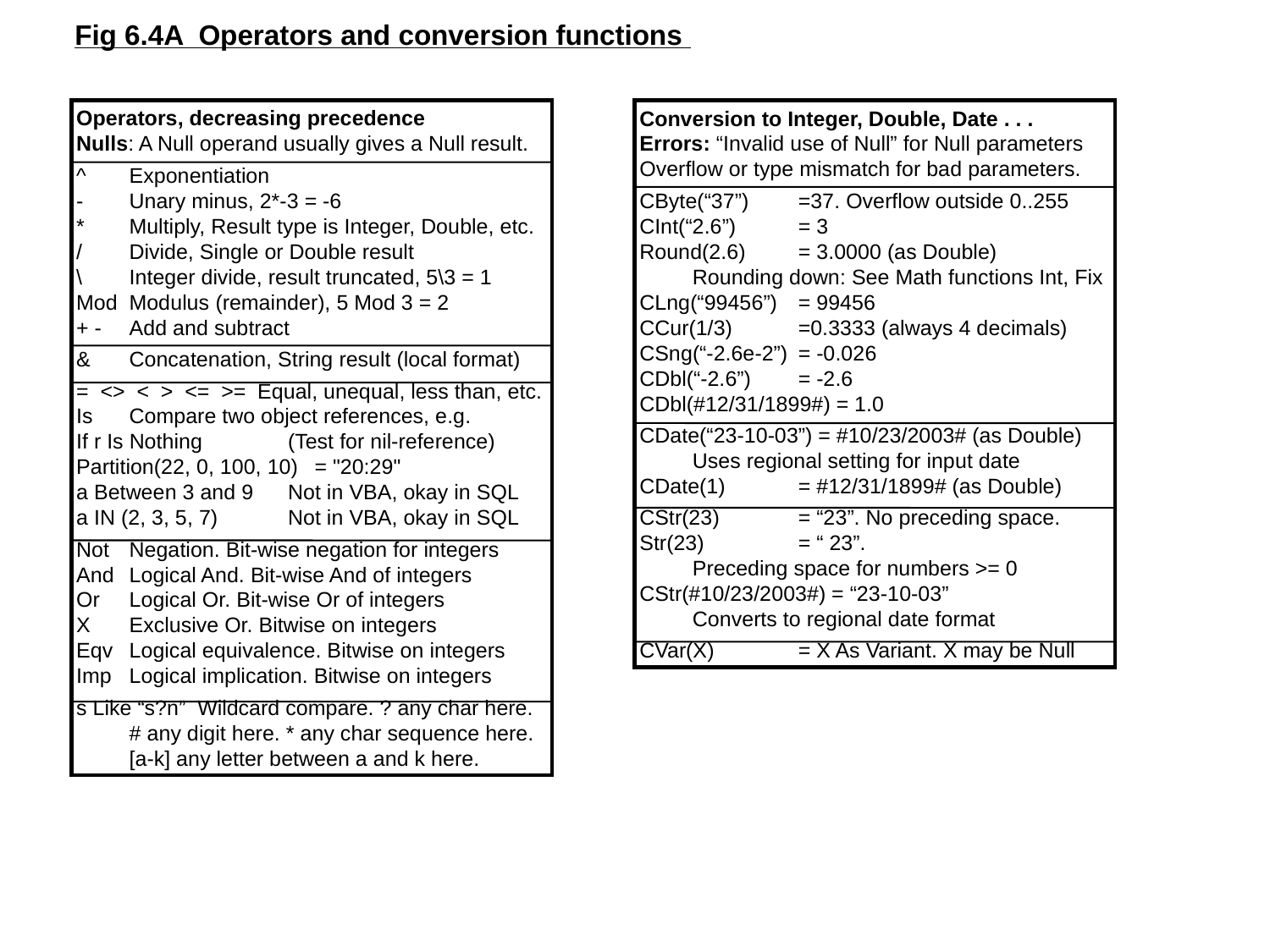

Fig 6.4A  Operators and conversion functions
Operators, decreasing precedence
Nulls: A Null operand usually gives a Null result.
^	Exponentiation
-	Unary minus, 2*-3 = -6
*	Multiply, Result type is Integer, Double, etc.
/	Divide, Single or Double result
\	Integer divide, result truncated, 5\3 = 1
Mod	Modulus (remainder), 5 Mod 3 = 2
+ -	Add and subtract
&	Concatenation, String result (local format)
=  <>  <  >  <=  >=  Equal, unequal, less than, etc.
Is	Compare two object references, e.g.
If r Is Nothing	(Test for nil-reference)
Partition(22, 0, 100, 10) 	= "20:29"
a Between 3 and 9	Not in VBA, okay in SQL
a IN (2, 3, 5, 7)	Not in VBA, okay in SQL
Not	Negation. Bit-wise negation for integers
And	Logical And. Bit-wise And of integers
Or	Logical Or. Bit-wise Or of integers
X	Exclusive Or. Bitwise on integers
Eqv	Logical equivalence. Bitwise on integers
Imp	Logical implication. Bitwise on integers
s Like “s?n”  Wildcard compare. ? any char here.
	# any digit here. * any char sequence here.
	[a-k] any letter between a and k here.
Conversion to Integer, Double, Date . . .
Errors: “Invalid use of Null” for Null parameters
Overflow or type mismatch for bad parameters.
CByte(“37”)	=37. Overflow outside 0..255
CInt(“2.6”)	= 3
Round(2.6)	= 3.0000 (as Double)
	Rounding down: See Math functions Int, Fix
CLng(“99456”)	= 99456
CCur(1/3)	=0.3333 (always 4 decimals)
CSng(“-2.6e-2”)	= -0.026
CDbl(“-2.6”)	= -2.6
CDbl(#12/31/1899#) = 1.0
CDate(“23-10-03”) = #10/23/2003# (as Double)
	Uses regional setting for input date
CDate(1)	= #12/31/1899# (as Double)
CStr(23)	= “23”. No preceding space.
Str(23)	= “ 23”.
	Preceding space for numbers >= 0
CStr(#10/23/2003#) = “23-10-03”
	Converts to regional date format
CVar(X)	= X As Variant. X may be Null